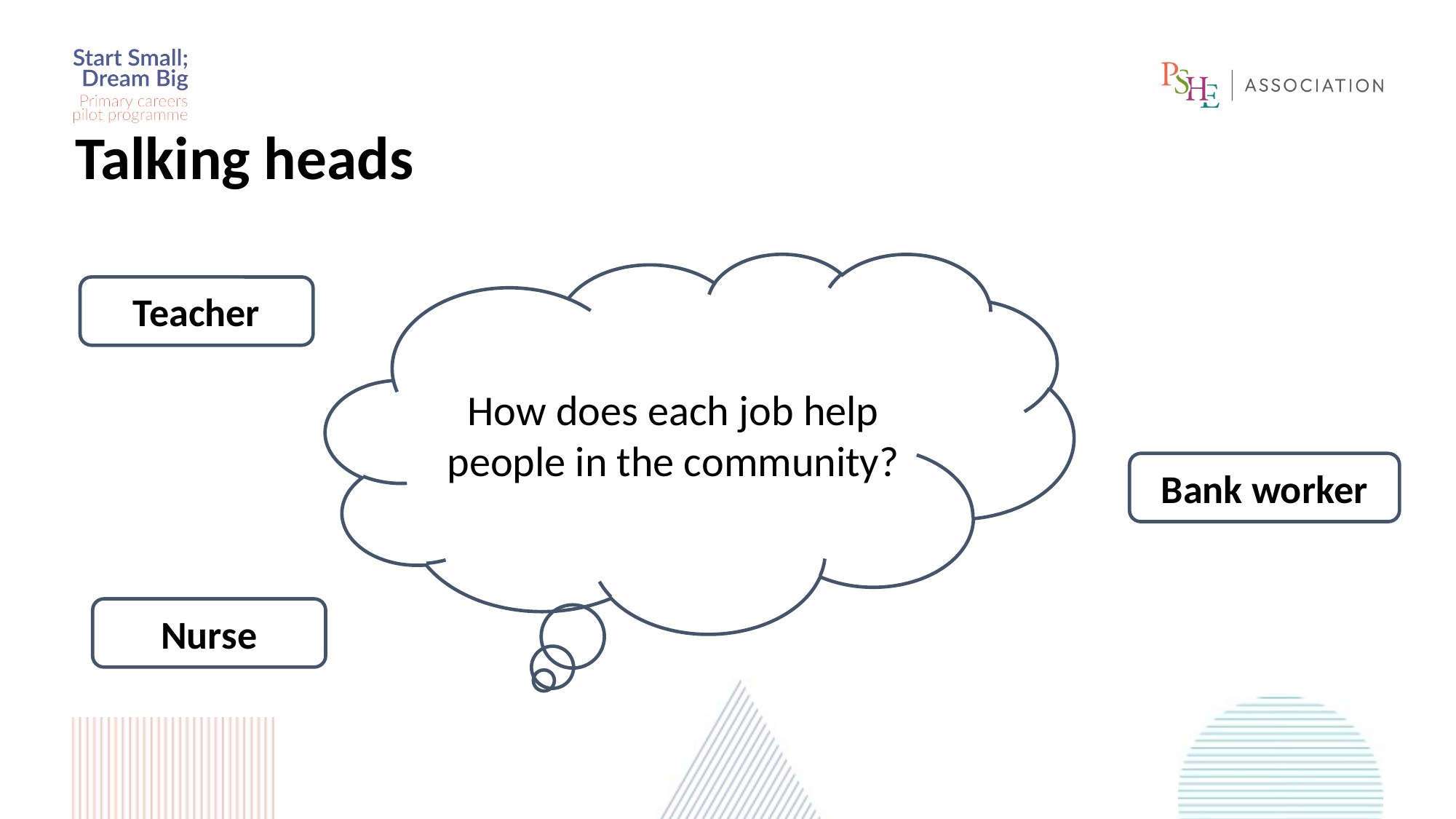

Talking heads
How does each job help people in the community?
Teacher
Bank worker
Nurse